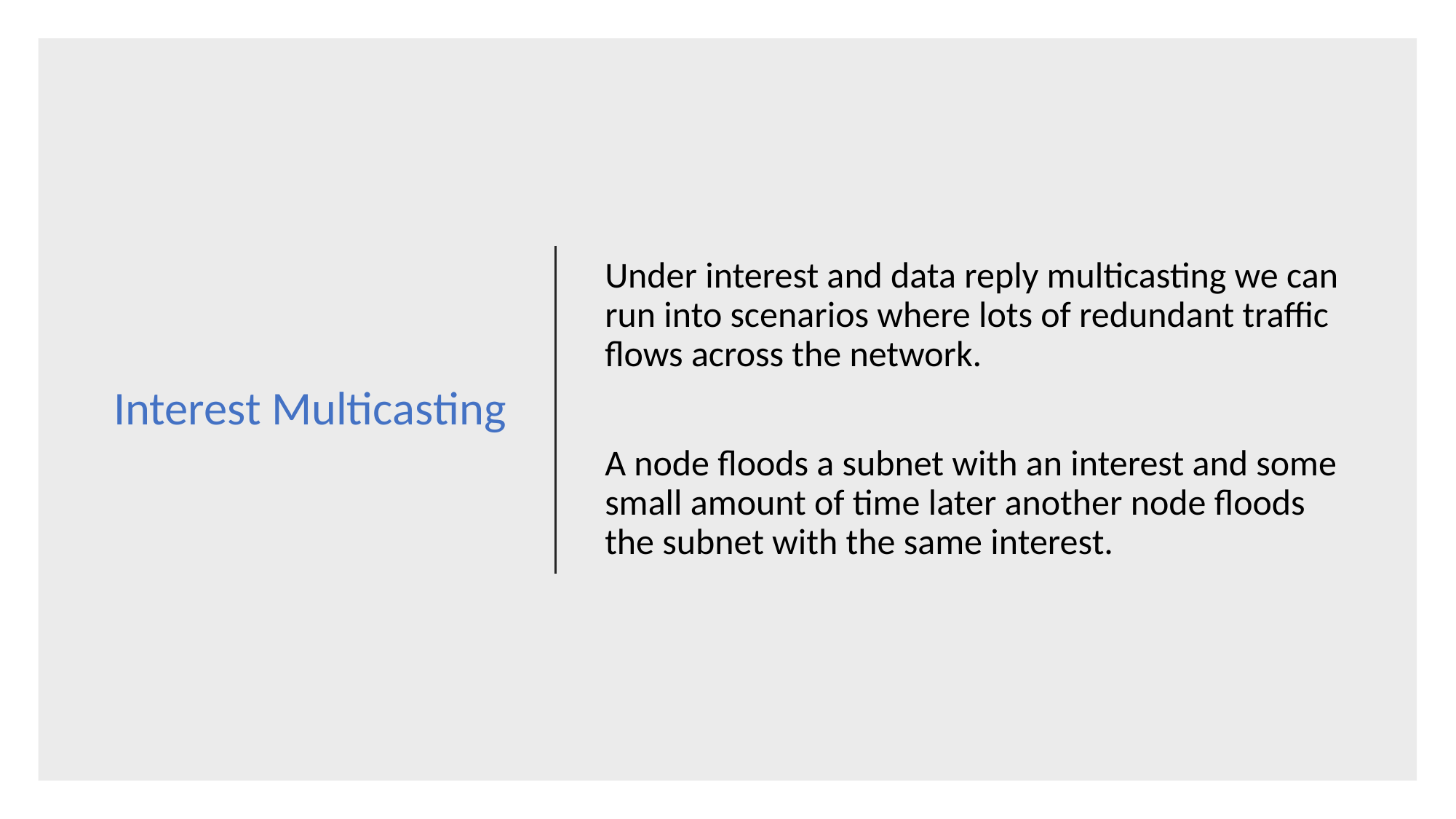

# Interest Multicasting
Under interest and data reply multicasting we can run into scenarios where lots of redundant traffic flows across the network.

A node floods a subnet with an interest and some small amount of time later another node floods the subnet with the same interest.